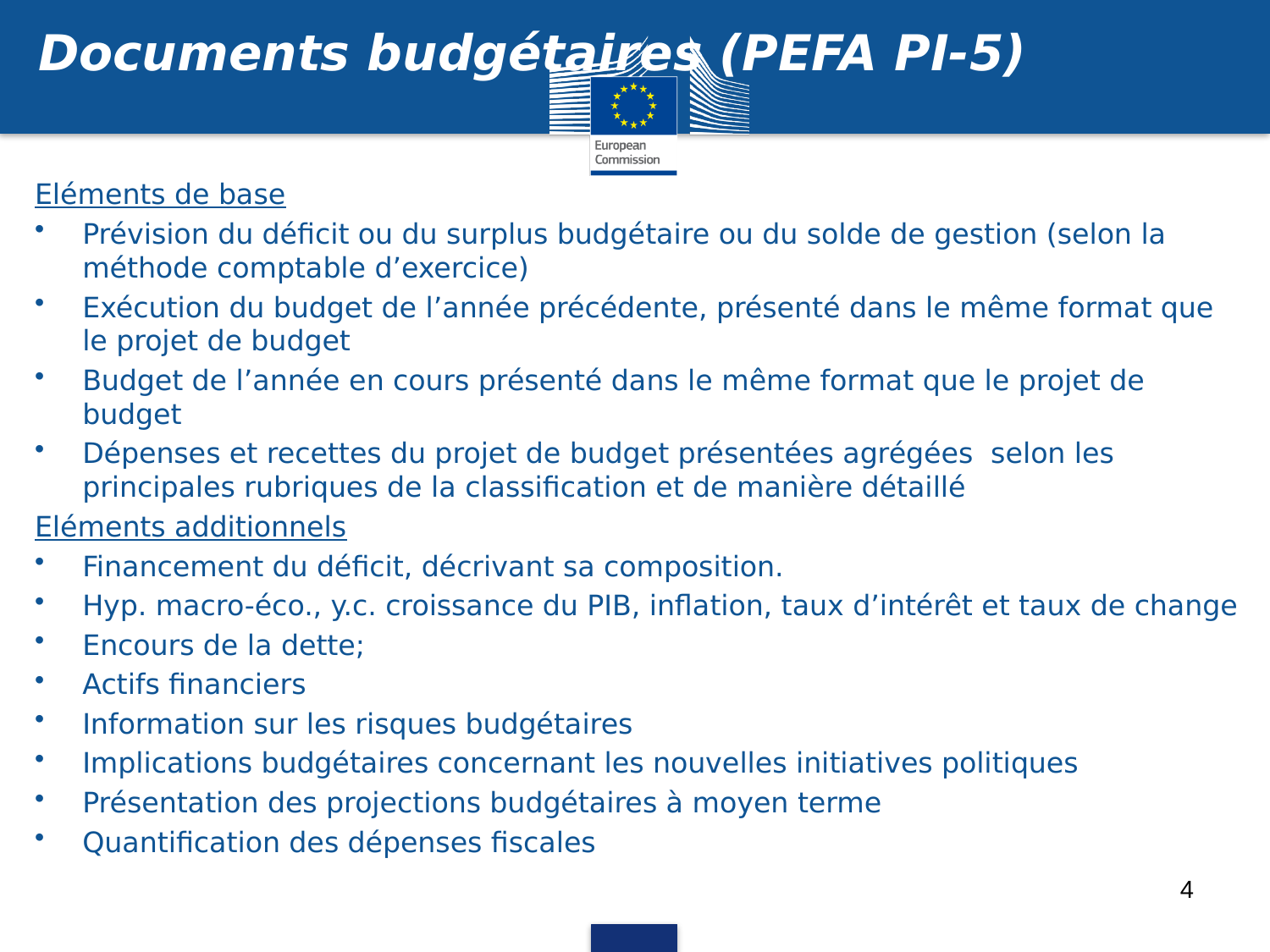

# Documents budgétaires (PEFA PI-5)

Eléments de base
Prévision du déficit ou du surplus budgétaire ou du solde de gestion (selon la méthode comptable d’exercice)
Exécution du budget de l’année précédente, présenté dans le même format que le projet de budget
Budget de l’année en cours présenté dans le même format que le projet de budget
Dépenses et recettes du projet de budget présentées agrégées  selon les principales rubriques de la classification et de manière détaillé
Eléments additionnels
Financement du déficit, décrivant sa composition.
Hyp. macro-éco., y.c. croissance du PIB, inflation, taux d’intérêt et taux de change
Encours de la dette;
Actifs financiers
Information sur les risques budgétaires
Implications budgétaires concernant les nouvelles initiatives politiques
Présentation des projections budgétaires à moyen terme
Quantification des dépenses fiscales

4